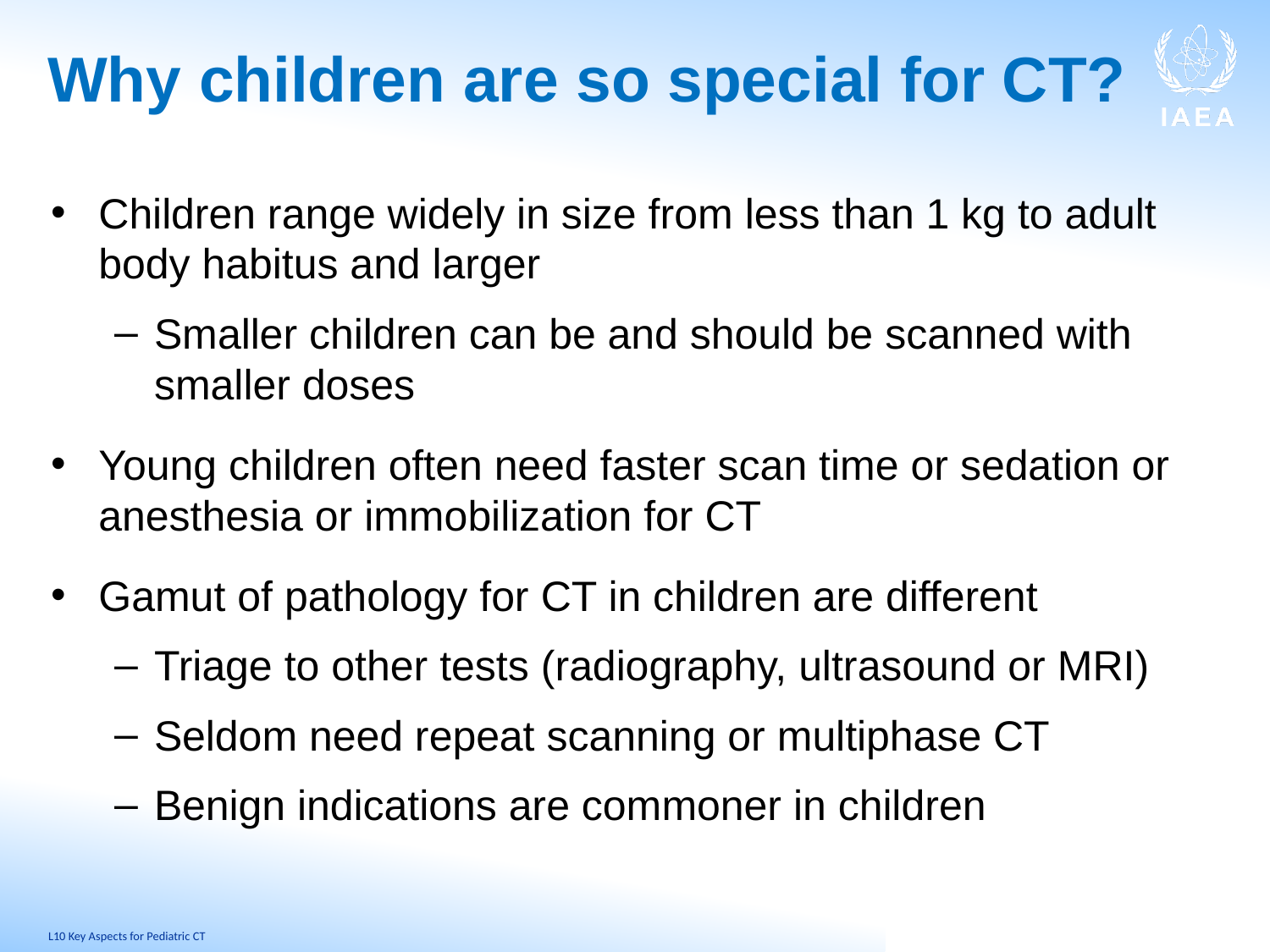

# Why children are so special for CT?
Children range widely in size from less than 1 kg to adult body habitus and larger
Smaller children can be and should be scanned with smaller doses
Young children often need faster scan time or sedation or anesthesia or immobilization for CT
Gamut of pathology for CT in children are different
Triage to other tests (radiography, ultrasound or MRI)
Seldom need repeat scanning or multiphase CT
Benign indications are commoner in children